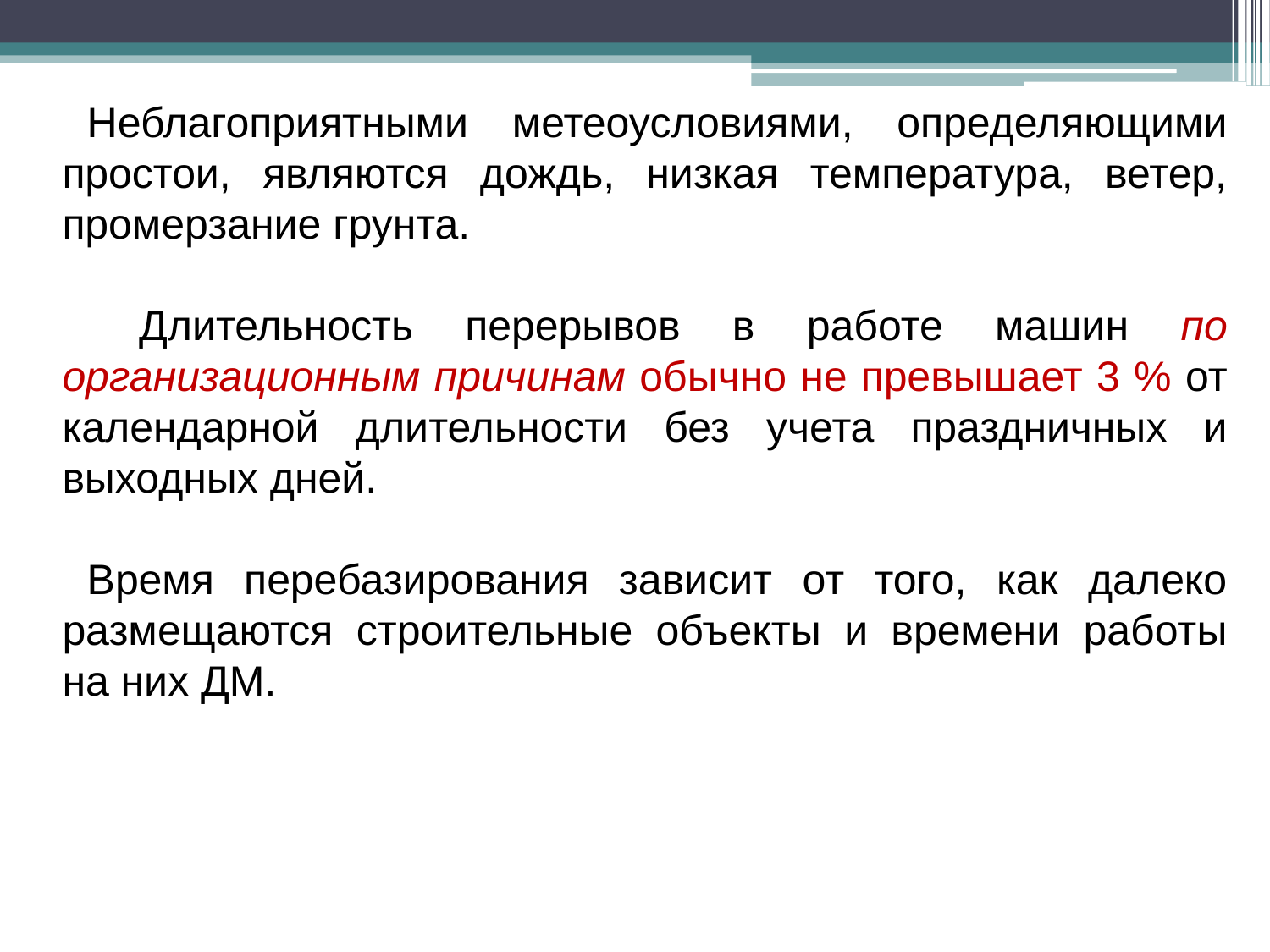

Неблагоприятными метеоусловиями, определяющими простои, являются дождь, низкая температура, ветер, промерзание грунта.

 Длительность перерывов в работе машин по организационным причинам обычно не превышает 3 % от календарной длительности без учета праздничных и выходных дней.

Время перебазирования зависит от того, как далеко размещаются строительные объекты и времени работы на них ДМ.